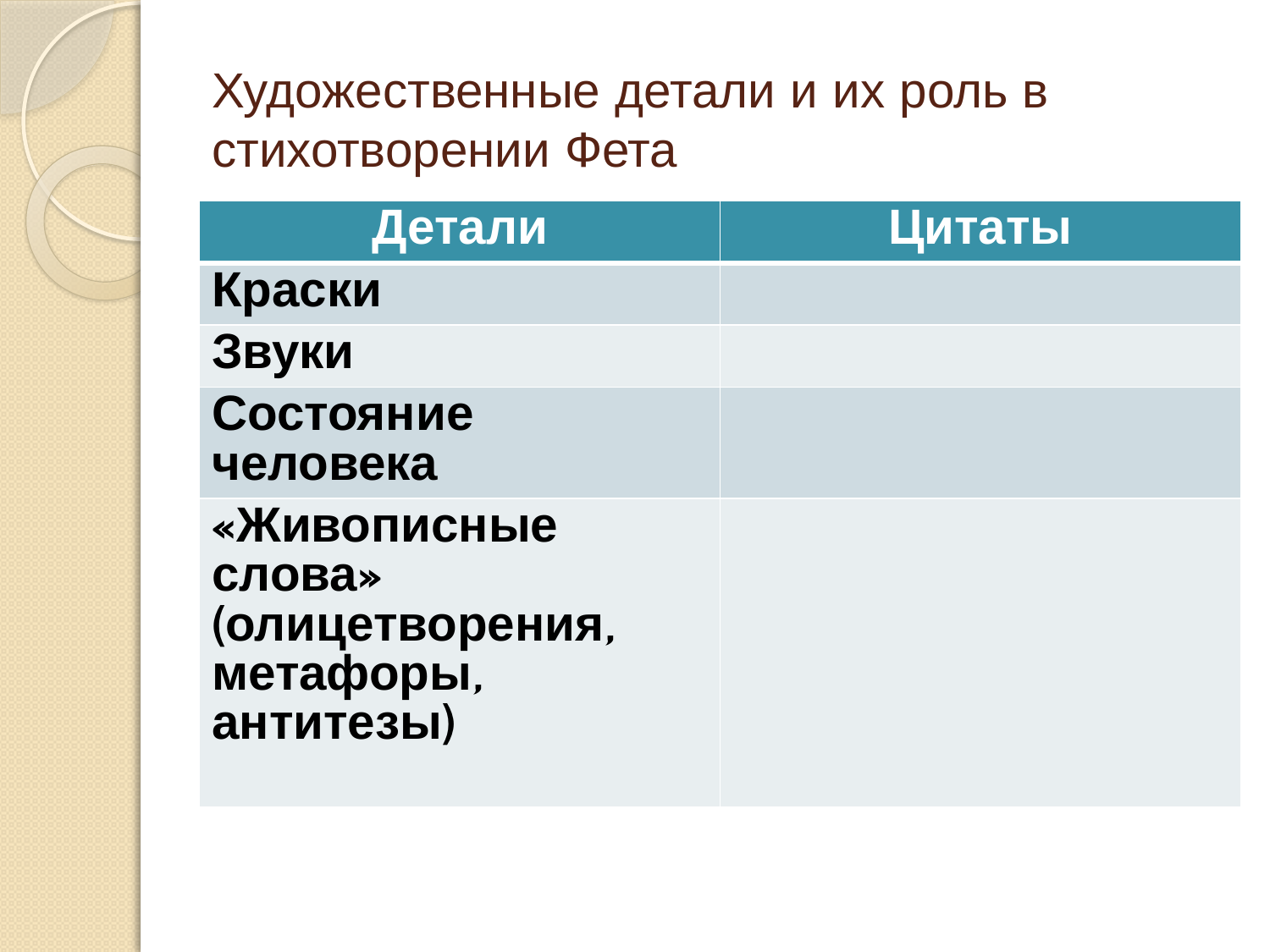

# Художественные детали и их роль в стихотворении Фета
| Детали | Цитаты |
| --- | --- |
| Краски |  |
| Звуки |  |
| Состояние человека |  |
| «Живописные слова» (олицетворения, метафоры, антитезы) |  |